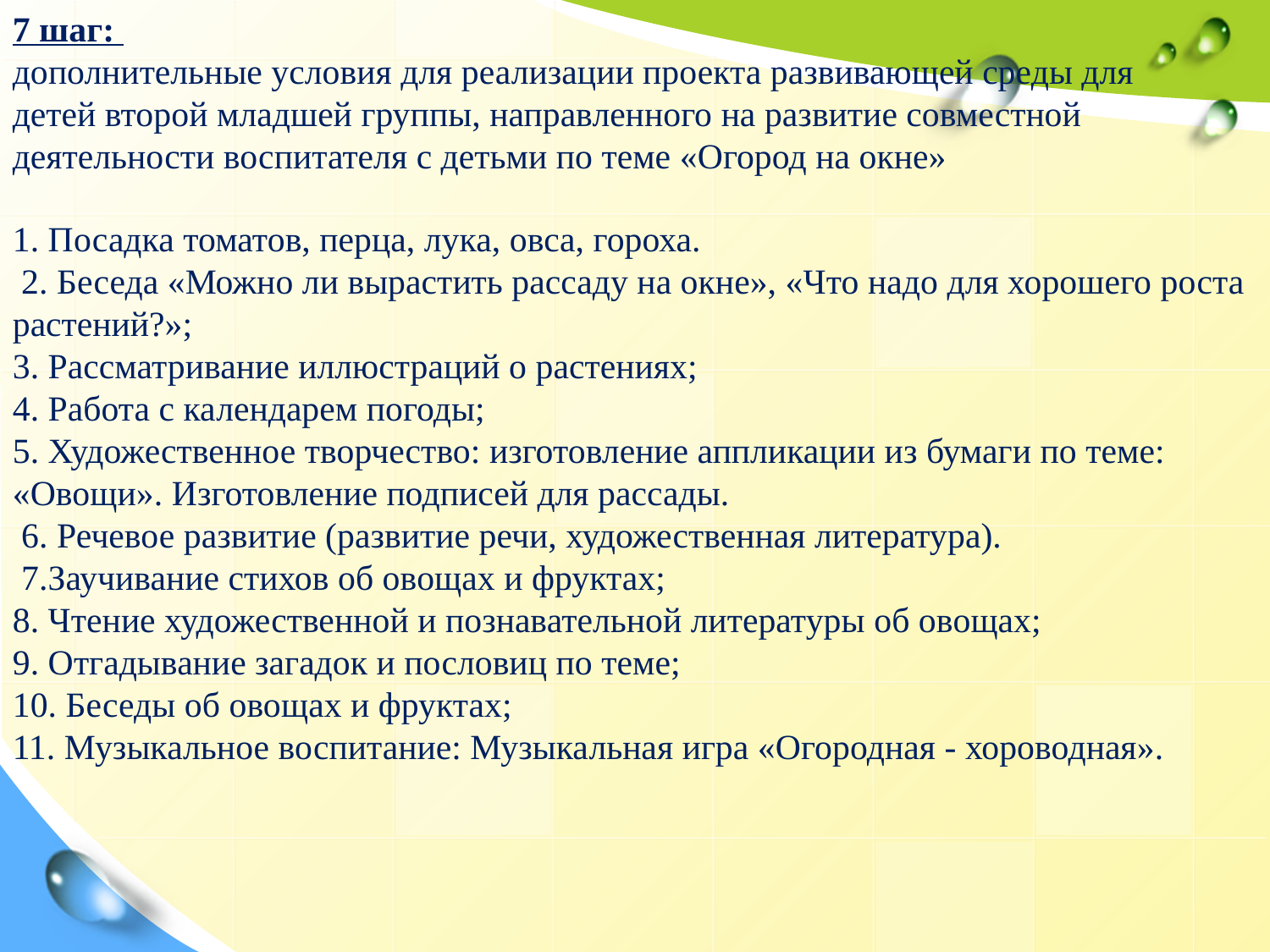

7 шаг:
дополнительные условия для реализации проекта развивающей среды для
детей второй младшей группы, направленного на развитие совместной деятельности воспитателя с детьми по теме «Огород на окне»

1. Посадка томатов, перца, лука, овса, гороха.
 2. Беседа «Можно ли вырастить рассаду на окне», «Что надо для хорошего роста растений?»;
3. Рассматривание иллюстраций о растениях;
4. Работа с календарем погоды;
5. Художественное творчество: изготовление аппликации из бумаги по теме: «Овощи». Изготовление подписей для рассады.
 6. Речевое развитие (развитие речи, художественная литература).
 7.Заучивание стихов об овощах и фруктах;
8. Чтение художественной и познавательной литературы об овощах;
9. Отгадывание загадок и пословиц по теме;
10. Беседы об овощах и фруктах;
11. Музыкальное воспитание: Музыкальная игра «Огородная - хороводная».